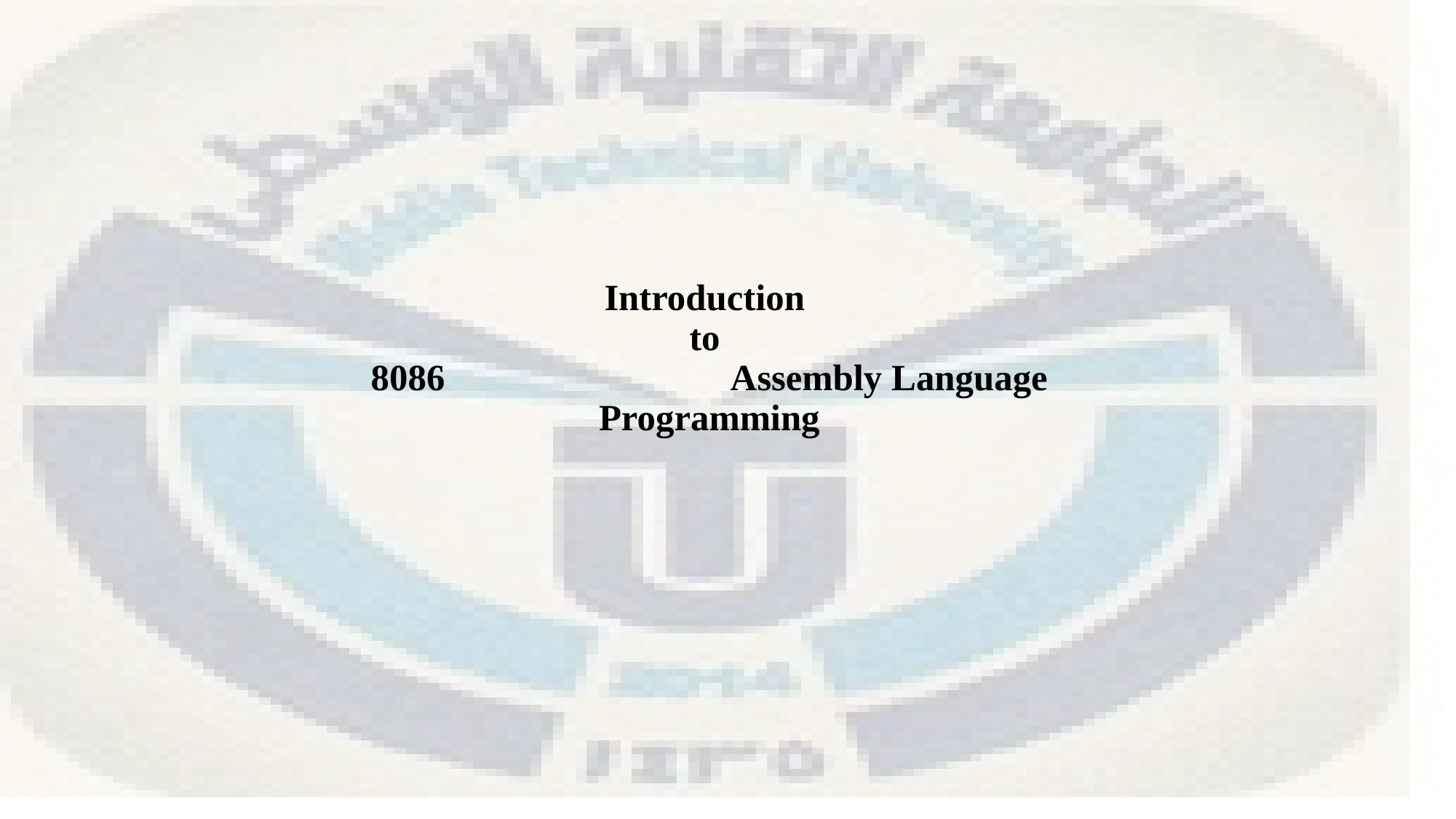

# Introduction to 8086                               Assembly Language Programming